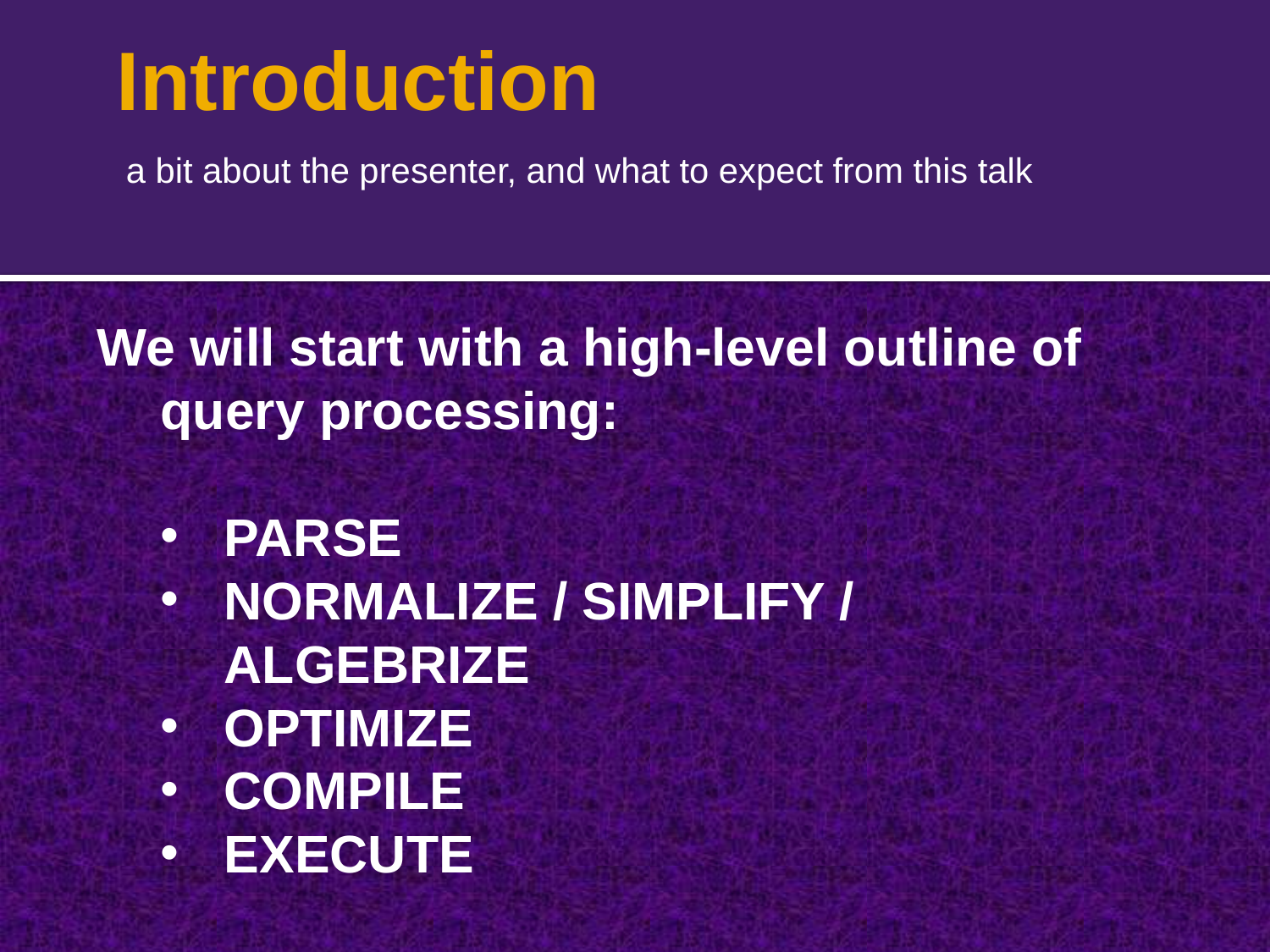

# Introduction
a bit about the presenter, and what to expect from this talk
We will start with a high-level outline of query processing:

PARSE
NORMALIZE / SIMPLIFY / ALGEBRIZE
OPTIMIZE
COMPILE
EXECUTE